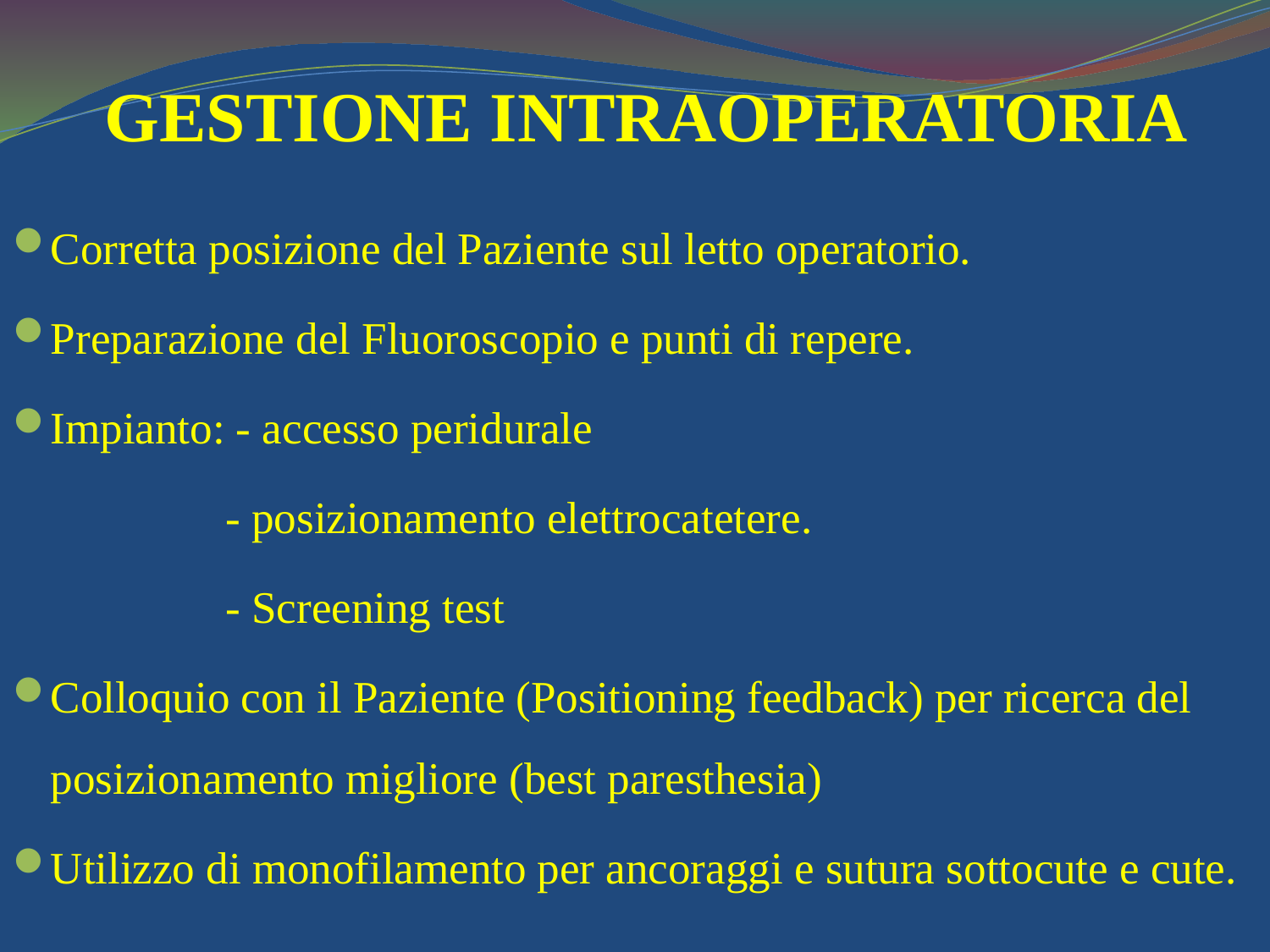

# GESTIONE INTRAOPERATORIA
Corretta posizione del Paziente sul letto operatorio.
Preparazione del Fluoroscopio e punti di repere.
Impianto: - accesso peridurale
                   - posizionamento elettrocatetere.
                   - Screening test
Colloquio con il Paziente (Positioning feedback) per ricerca del posizionamento migliore (best paresthesia)
Utilizzo di monofilamento per ancoraggi e sutura sottocute e cute.